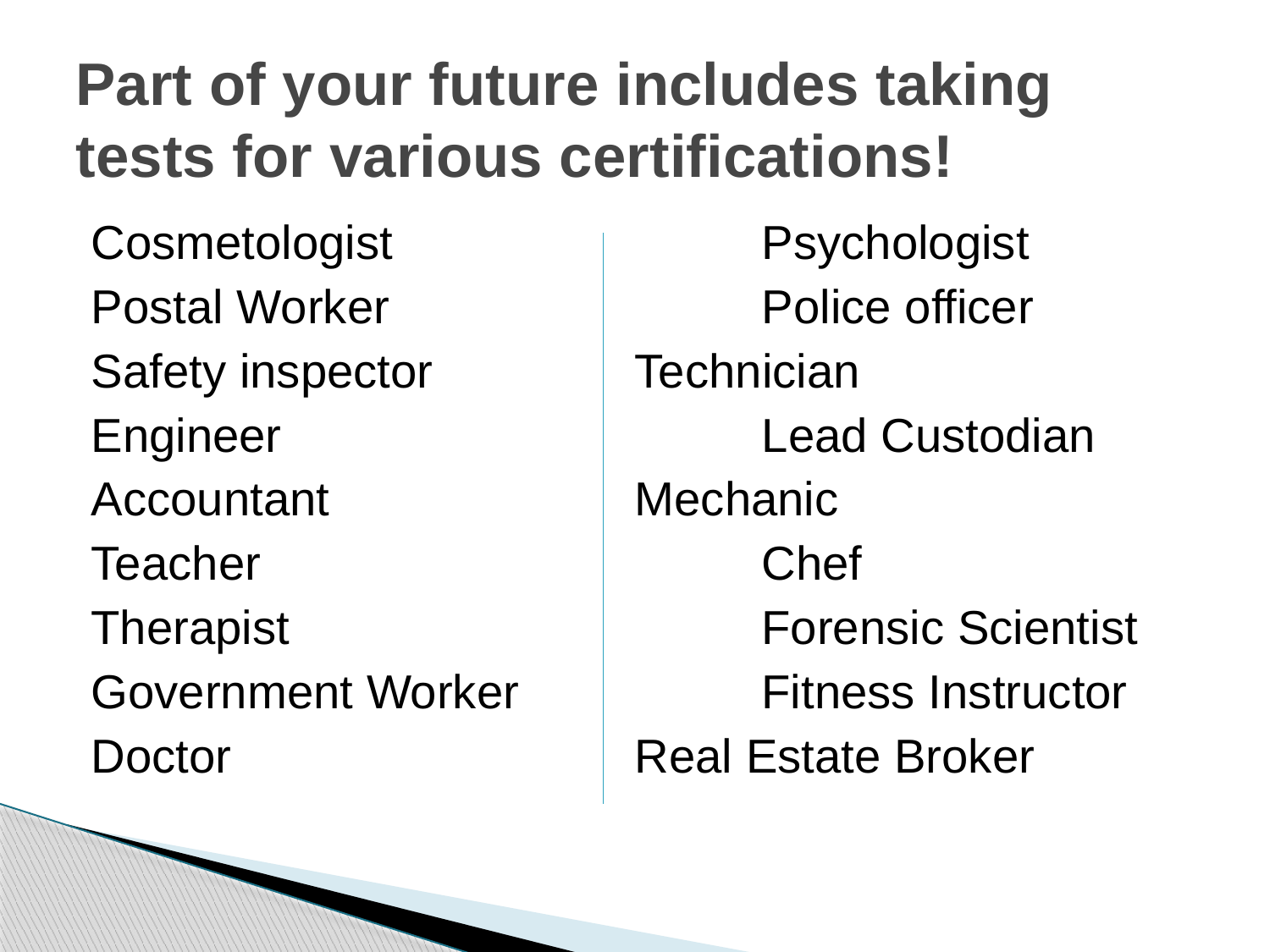

# Part of your future includes taking tests for various certifications!
Cosmetologist			Psychologist
Postal Worker			Police officer
Safety inspector		Technician
Engineer				Lead Custodian
Accountant			Mechanic
Teacher				Chef
Therapist				Forensic Scientist
Government Worker		Fitness Instructor
Doctor				Real Estate Broker